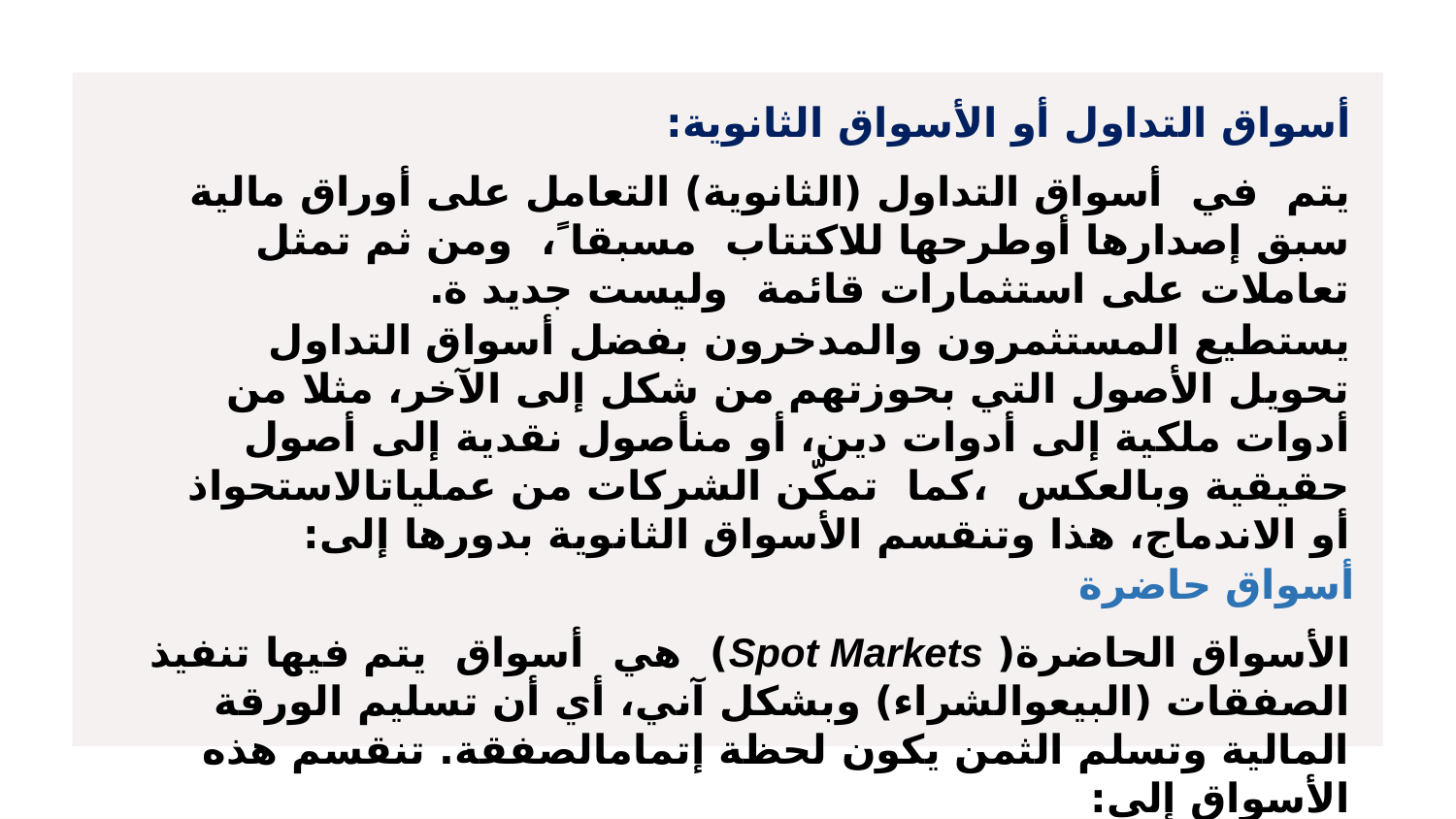

أسواق التداول أو الأسواق الثانویة:
یتم  في  أسواق التداول (الثانویة) التعامل على أوراق مالیة سبق إصدارھا أوطرحھا للاكتتاب  مسبقا ً،  ومن ثم تمثل تعاملات على استثمارات قائمة  ولیست جدید ة.
یستطیع المستثمرون والمدخرون بفضل أسواق التداول تحویل الأصول التي بحوزتھم من شكل إلى الآخر، مثلا من أدوات ملكیة إلى أدوات دین، أو منأصول نقدیة إلى أصول حقیقیة وبالعكس  ،كما  تمكّن الشركات من عملیاتالاستحواذ أو الاندماج، ھذا وتنقسم الأسواق الثانویة بدورھا إلى:
أسواق حاضرة
الأسواق الحاضرة( Spot Markets)  ھي  أسواق  یتم فیھا تنفیذ الصفقات (البیعوالشراء) وبشكل آني، أي أن تسلیم الورقة المالیة وتسلم الثمن یكون لحظة إتمامالصفقة. تنقسم ھذه الأسواق إلى:
أسواق منظمة
أسواق غیر منظمة